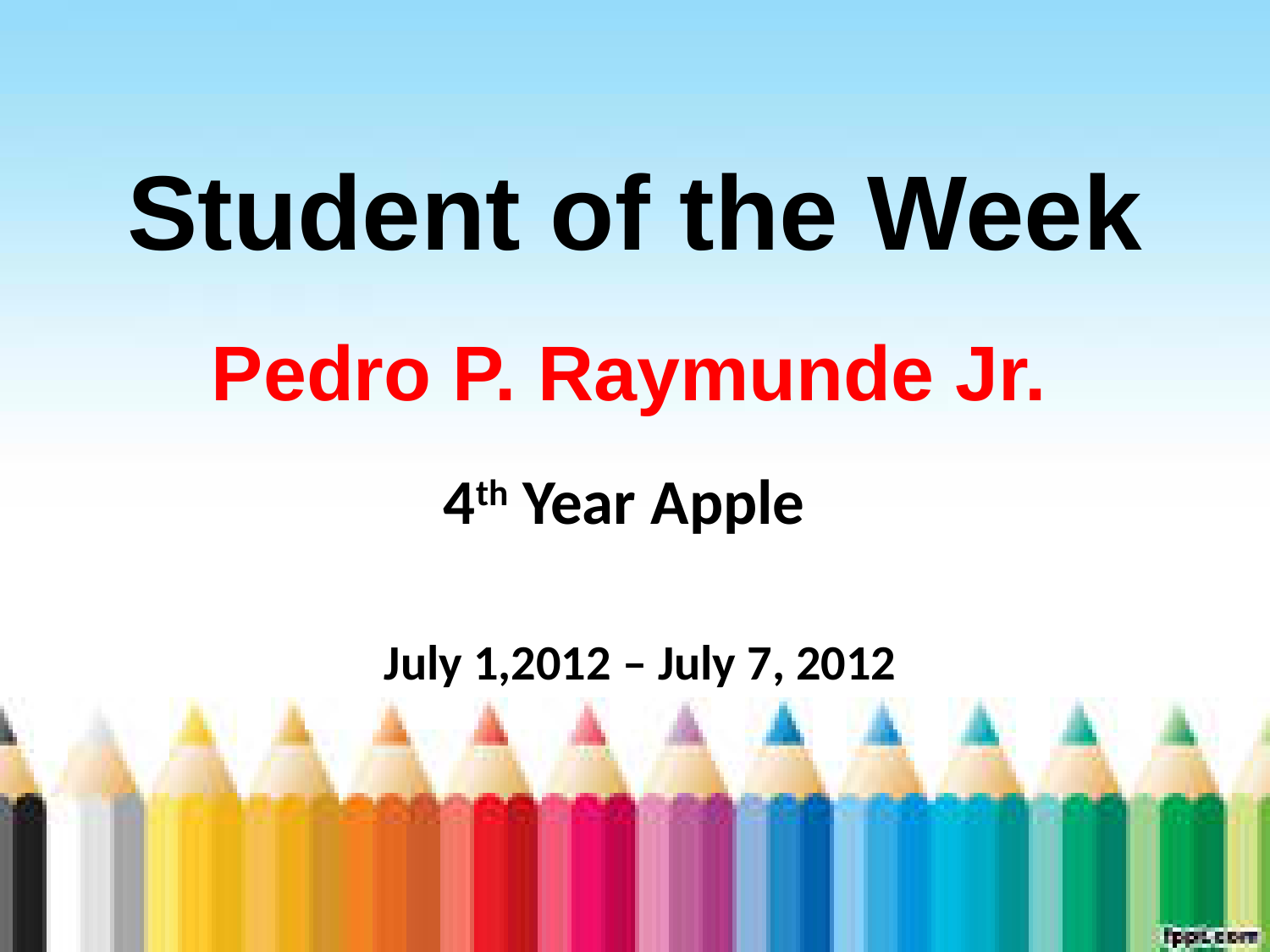

# Student of the Week
Pedro P. Raymunde Jr.
4th Year Apple
July 1,2012 – July 7, 2012